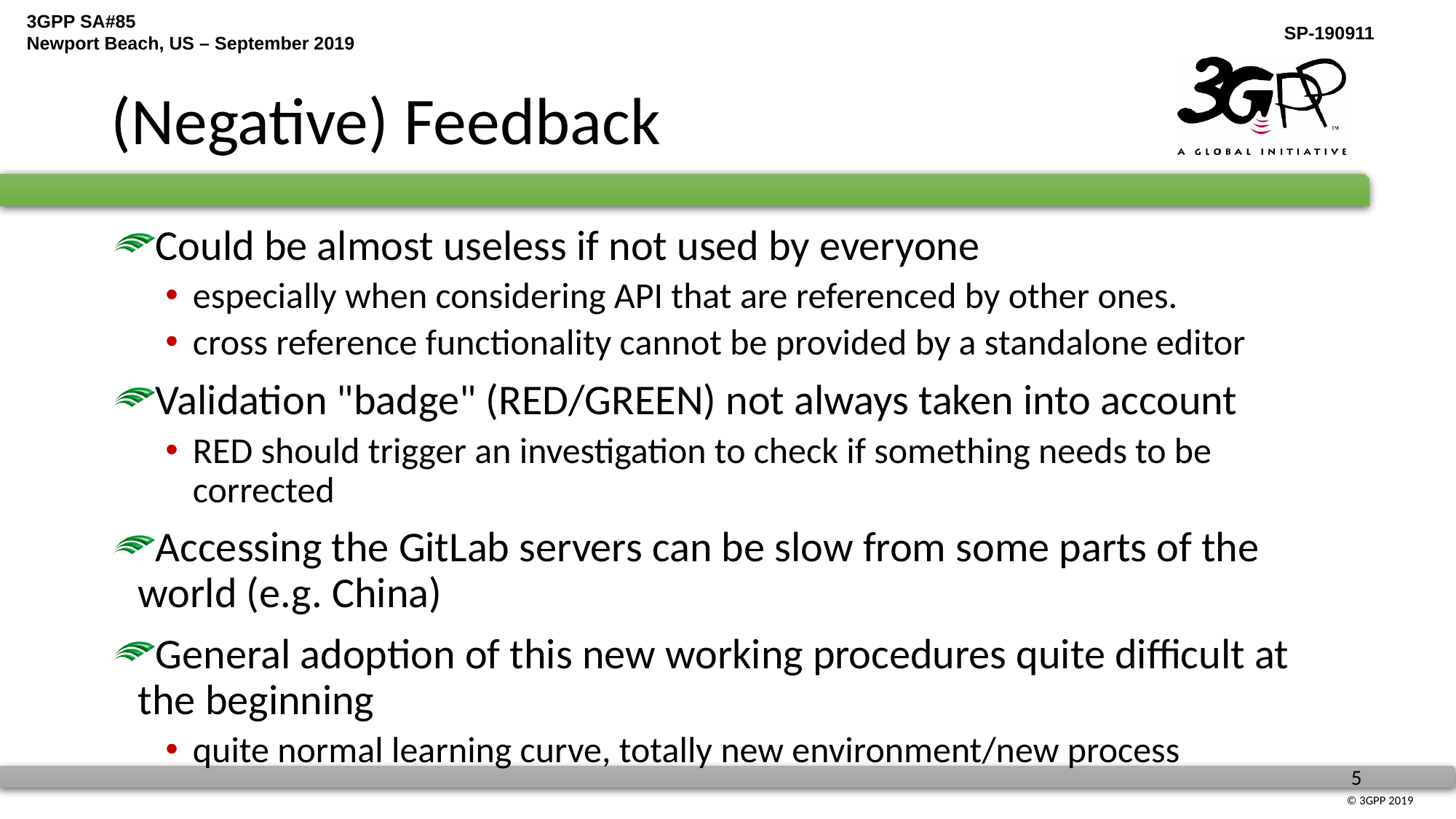

# (Negative) Feedback
Could be almost useless if not used by everyone
especially when considering API that are referenced by other ones.
cross reference functionality cannot be provided by a standalone editor
Validation "badge" (RED/GREEN) not always taken into account
RED should trigger an investigation to check if something needs to be corrected
Accessing the GitLab servers can be slow from some parts of the world (e.g. China)
General adoption of this new working procedures quite difficult at the beginning
quite normal learning curve, totally new environment/new process